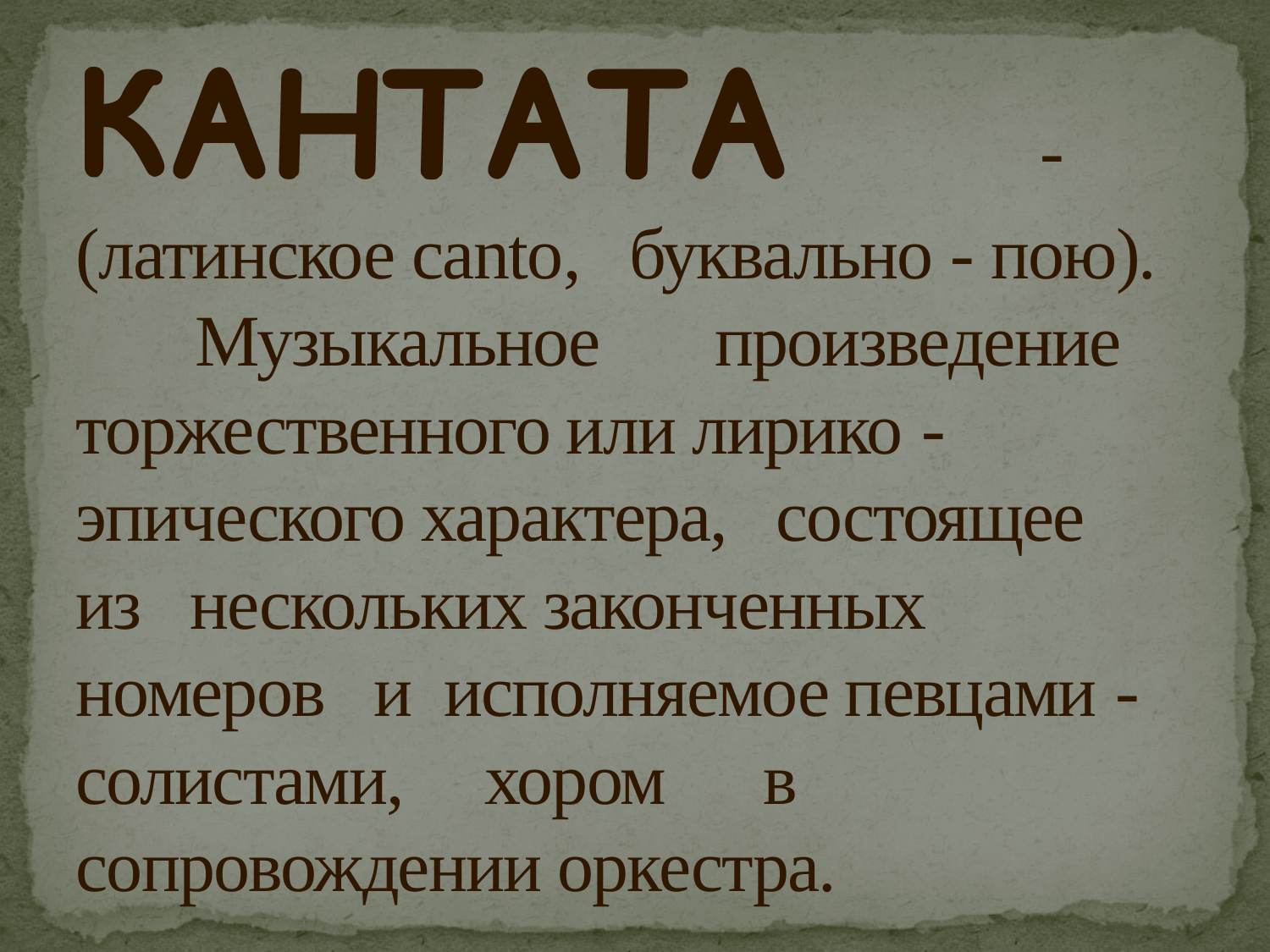

# КАНТАТА    - (латинское canto,   буквально - пою). 	Музыкальное       произведение торжественного или лирико - эпического характера,   состоящее   из   нескольких законченных  номеров   и  исполняемое певцами - солистами,     хором      в сопровождении оркестра.